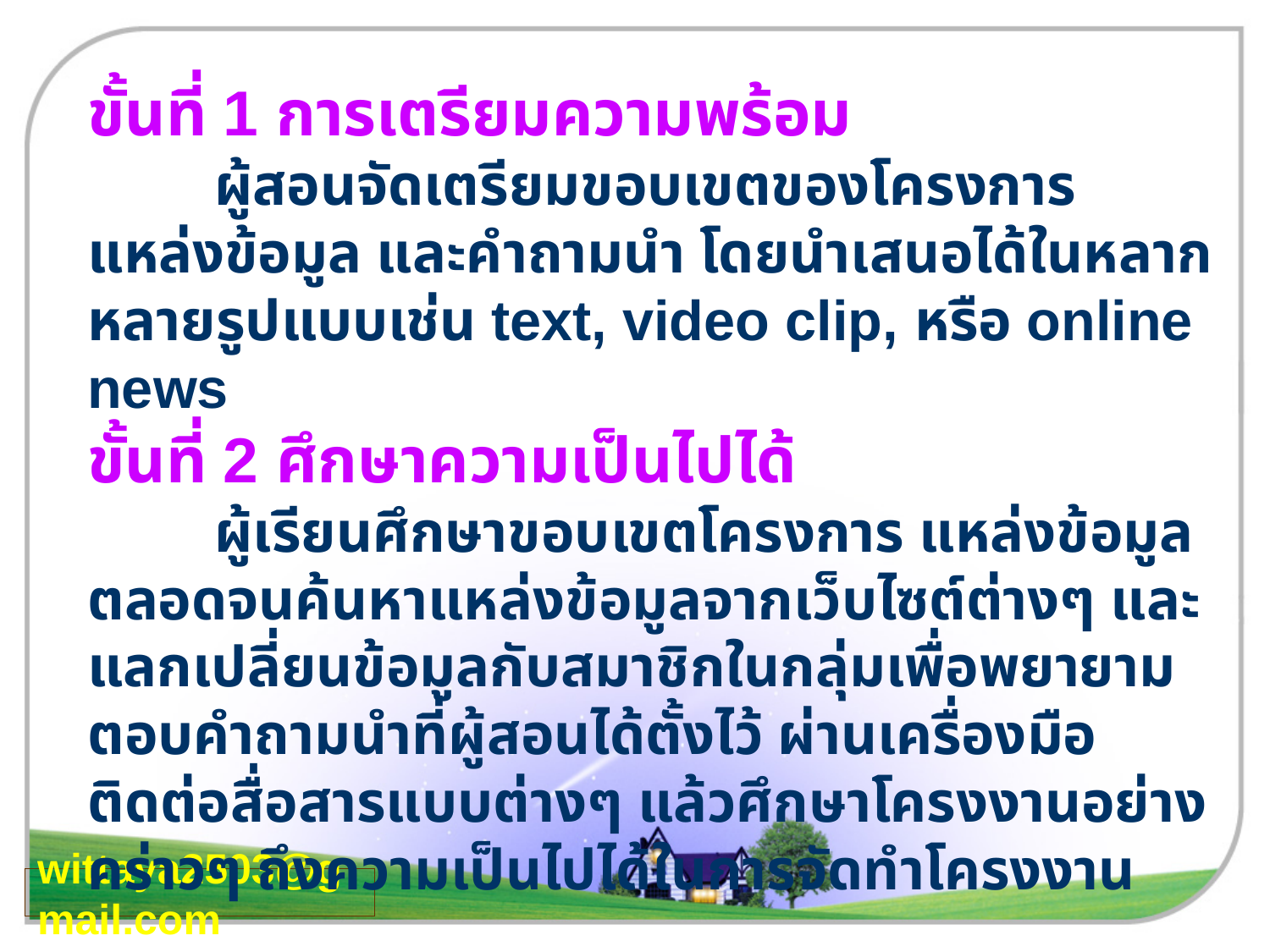

ขั้นที่ 1 การเตรียมความพร้อม
	ผู้สอนจัดเตรียมขอบเขตของโครงการ แหล่งข้อมูล และคำถามนำ โดยนำเสนอได้ในหลากหลายรูปแบบเช่น text, video clip, หรือ online news
ขั้นที่ 2 ศึกษาความเป็นไปได้
	ผู้เรียนศึกษาขอบเขตโครงการ แหล่งข้อมูล ตลอดจนค้นหาแหล่งข้อมูลจากเว็บไซต์ต่างๆ และแลกเปลี่ยนข้อมูลกับสมาชิกในกลุ่มเพื่อพยายามตอบคำถามนำที่ผู้สอนได้ตั้งไว้ ผ่านเครื่องมือติดต่อสื่อสารแบบต่างๆ แล้วศึกษาโครงงานอย่างคร่าวๆ ถึงความเป็นไปได้ในการจัดทำโครงงาน
wittaya2503@gmail.com
23/06/57
21